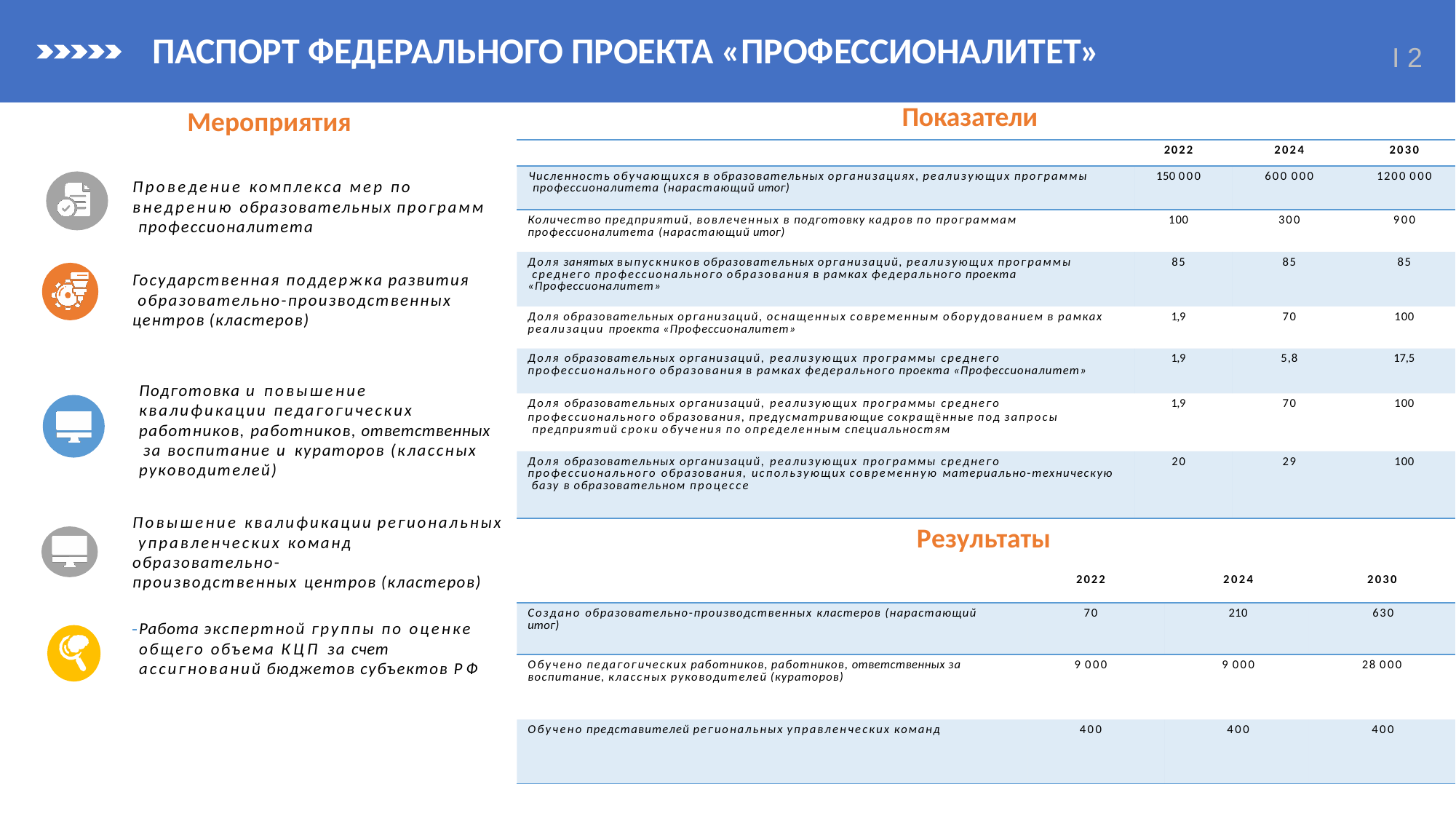

# ПАСПОРТ ФЕДЕРАЛЬНОГО ПРОЕКТА «ПРОФЕССИОНАЛИТЕТ»
I 2

Показатели
Мероприятия
|  | 2022 | 2024 | 2030 |
| --- | --- | --- | --- |
| Численность обучающихся в образовательных организациях, реализующих программы профессионалитета (нарастающий итог) | 150 000 | 600 000 | 1 200 000 |
| Количество предприятий, вовлеченных в подготовку кадров по программам профессионалитета (нарастающий итог) | 100 | 300 | 900 |
| Доля занятых выпускников образовательных организаций, реализующих программы среднего профессионального образования в рамках федерального проекта «Профессионалитет» | 85 | 85 | 85 |
| Доля образовательных организаций, оснащенных современным оборудованием в рамках реализации проекта «Профессионалитет» | 1,9 | 70 | 100 |
| Доля образовательных организаций, реализующих программы среднего профессионального образования в рамках федерального проекта «Профессионалитет» | 1,9 | 5,8 | 17,5 |
| Доля образовательных организаций, реализующих программы среднего профессионального образования, предусматривающие сокращённые под запросы предприятий сроки обучения по определенным специальностям | 1,9 | 70 | 100 |
| Доля образовательных организаций, реализующих программы среднего профессионального образования, использующих современную материально-техническую базу в образовательном процессе | 20 | 29 | 100 |

Проведение комплекса мер по  внедрению образовательных программ  профессионалитета

Государственная поддержка развития  образовательно-производственных  центров (кластеров)

Подготовка и повышение  квалификации педагогических  работников, работников, ответственных  за воспитание и кураторов (классных  руководителей)

Повышение квалификации региональных  управленческих команд образовательно-
производственных центров (кластеров)
Результаты

|  | 2022 | 2024 | 2030 |
| --- | --- | --- | --- |
| Создано образовательно-производственных кластеров (нарастающий итог) | 70 | 210 | 630 |
| Обучено педагогических работников, работников, ответственных за воспитание, классных руководителей (кураторов) | 9 000 | 9 000 | 28 000 |
| Обучено представителей региональных управленческих команд | 400 | 400 | 400 |
Работа экспертной группы по оценке  общего объема КЦП за счет  ассигнований бюджетов субъектов РФ